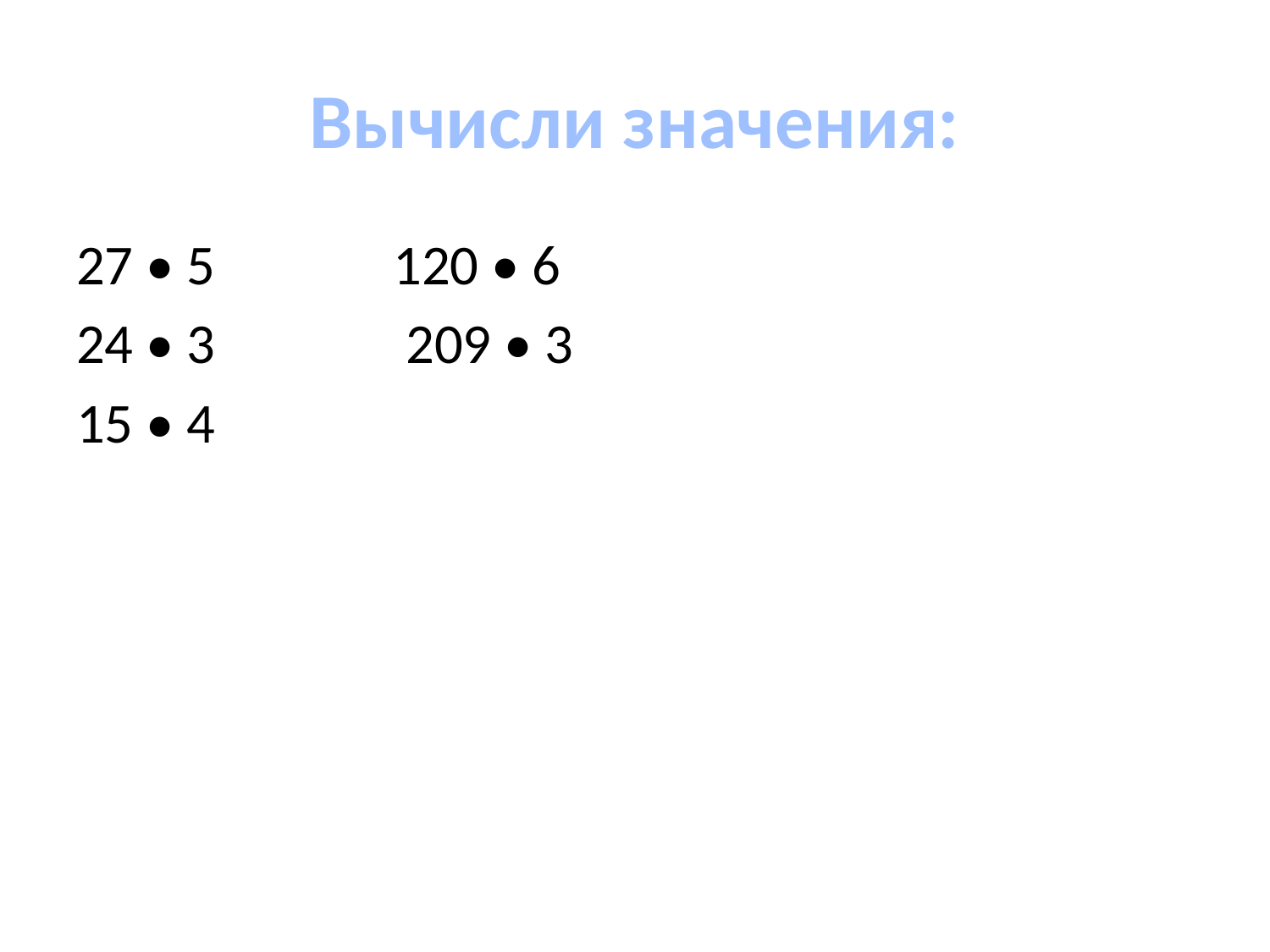

# Вычисли значения:
27 • 5              120 • 6
24 • 3               209 • 3
15 • 4